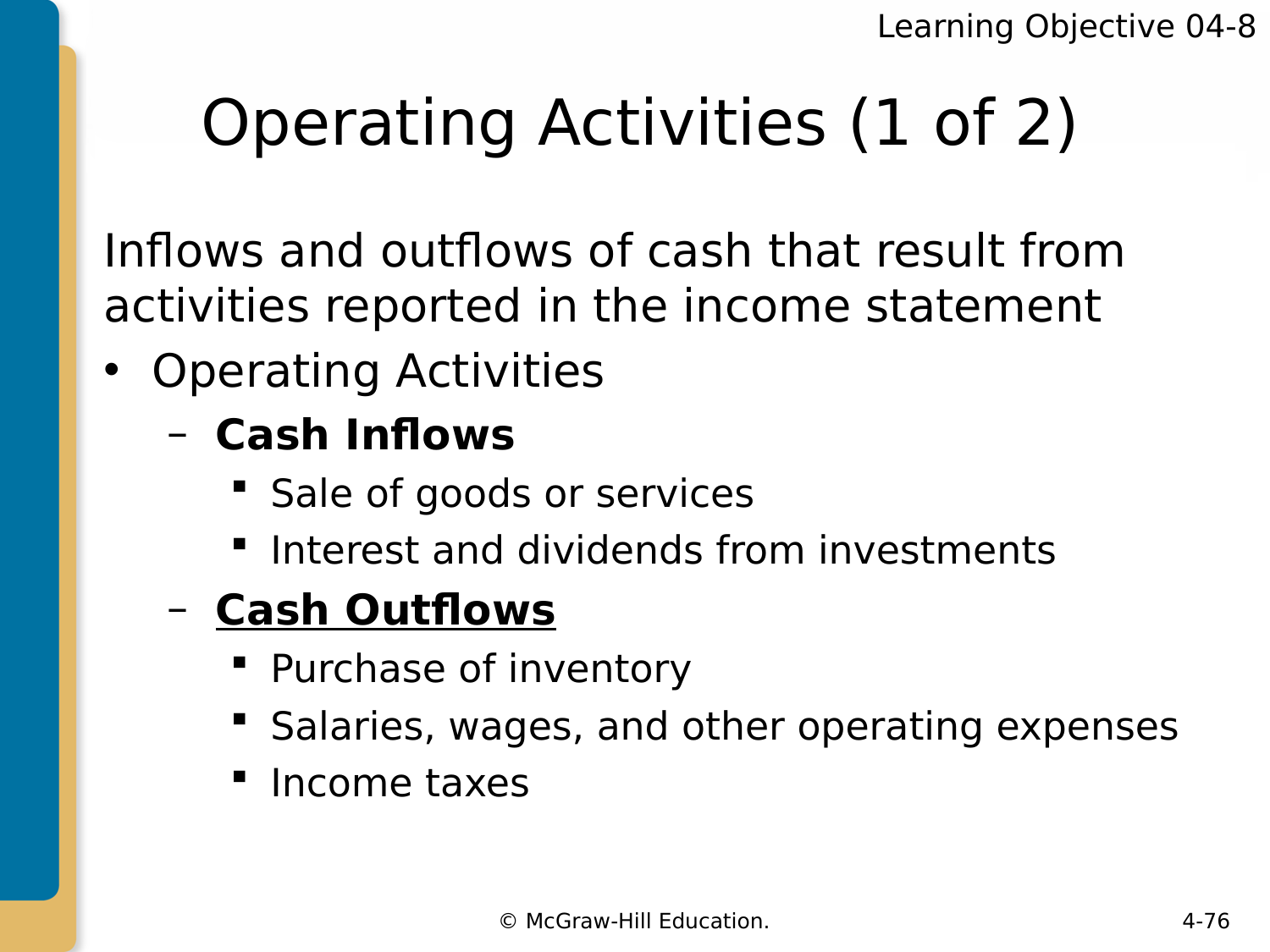

Learning Objective 04-8
# Operating Activities (1 of 2)
Inflows and outflows of cash that result from activities reported in the income statement
Operating Activities
Cash Inflows
Sale of goods or services
Interest and dividends from investments
Cash Outflows
Purchase of inventory
Salaries, wages, and other operating expenses
Income taxes